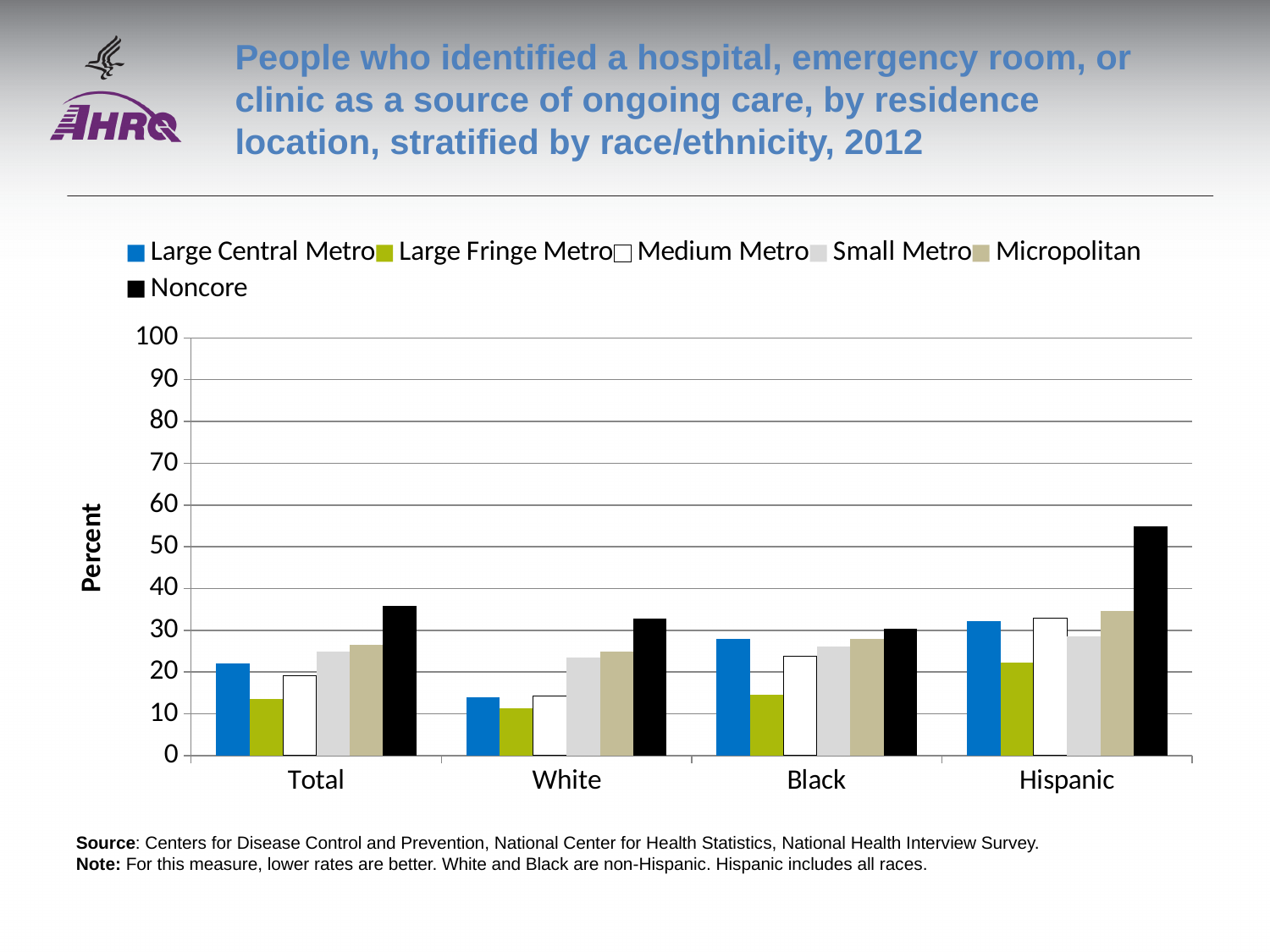

# People who identified a hospital, emergency room, or clinic as a source of ongoing care, by residence location, stratified by race/ethnicity, 2012

### Chart

| Category | Large Central Metro | Large Fringe Metro | Medium Metro | Small Metro | Micropolitan | Noncore |
|---|---|---|---|---|---|---|
| Total | 22.0 | 13.6 | 19.1 | 24.8 | 26.6 | 35.80000000000001 |
| White | 14.0 | 11.3 | 14.3 | 23.4 | 24.8 | 32.80000000000001 |
|  Black  | 27.9 | 14.5 | 23.7 | 26.1 | 27.9 | 30.4 |
| Hispanic | 32.1 | 22.3 | 32.9 | 28.6 | 34.7 | 54.8 |
Source: Centers for Disease Control and Prevention, National Center for Health Statistics, National Health Interview Survey.
Note: For this measure, lower rates are better. White and Black are non-Hispanic. Hispanic includes all races.